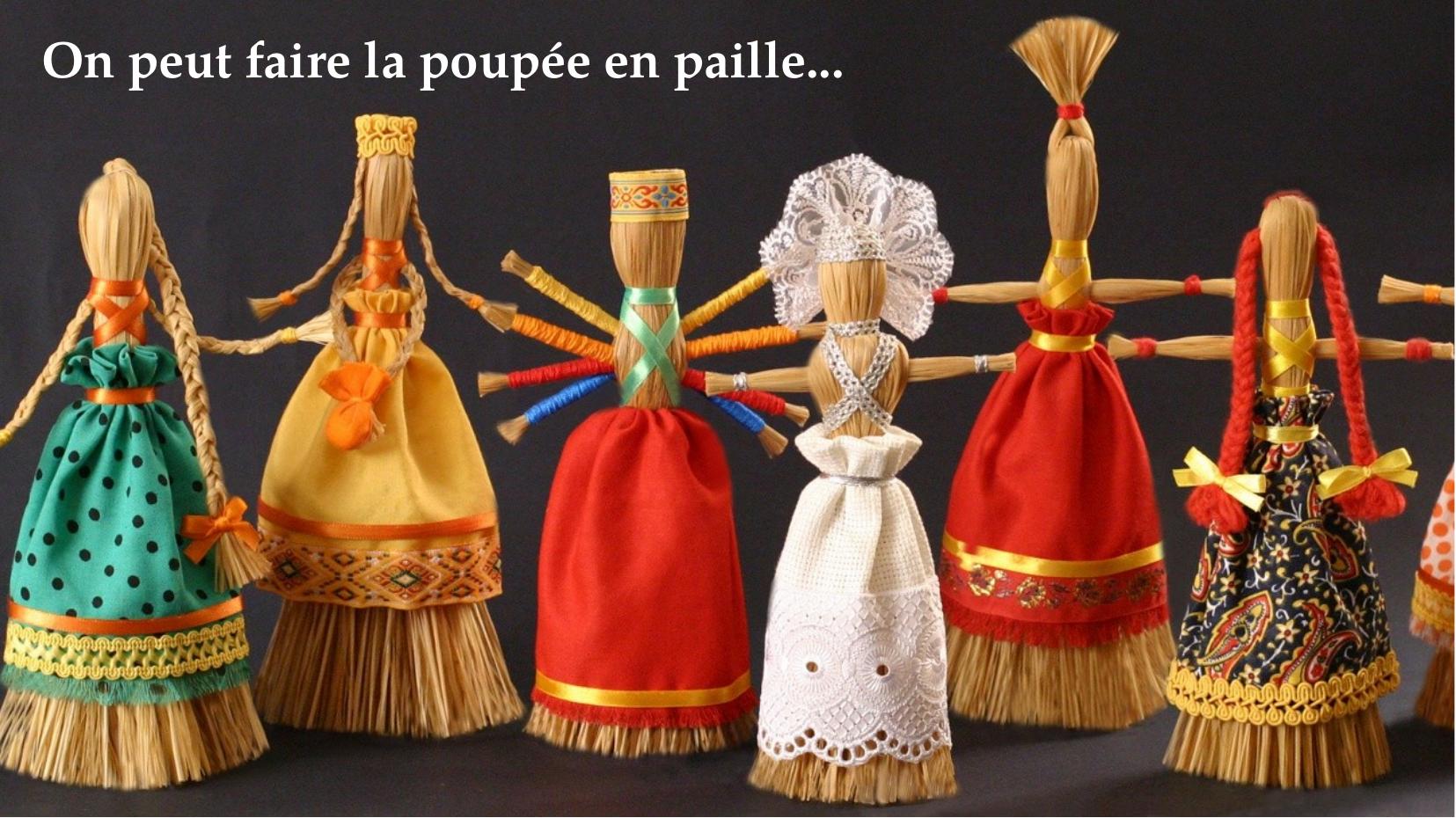

# On peut faire la poupée en paille...